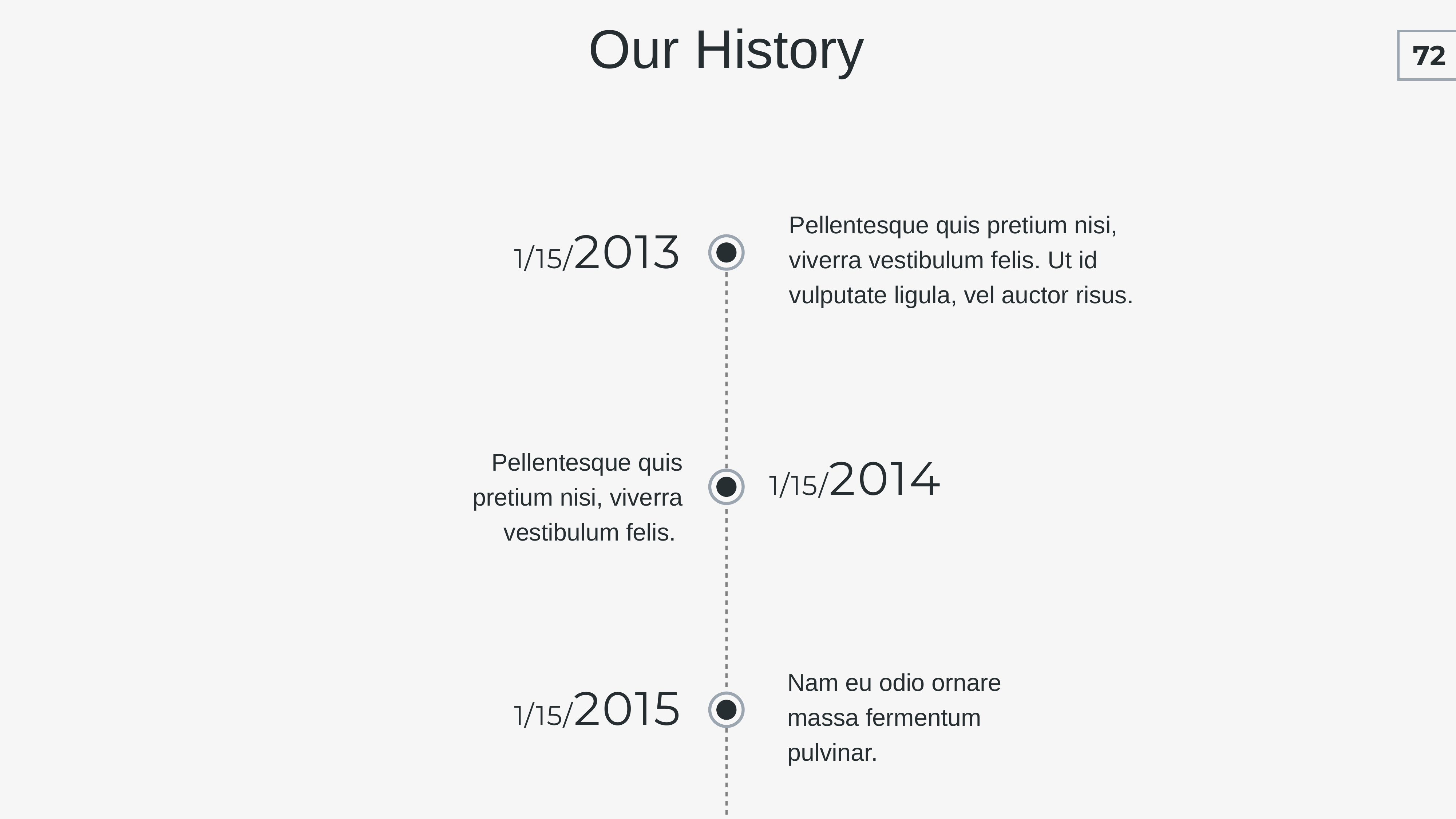

Our History
72
Pellentesque quis pretium nisi, viverra vestibulum felis. Ut id vulputate ligula, vel auctor risus.
1/15/2013

Pellentesque quis pretium nisi, viverra vestibulum felis.
1/15/2014

Nam eu odio ornare massa fermentum pulvinar.
1/15/2015